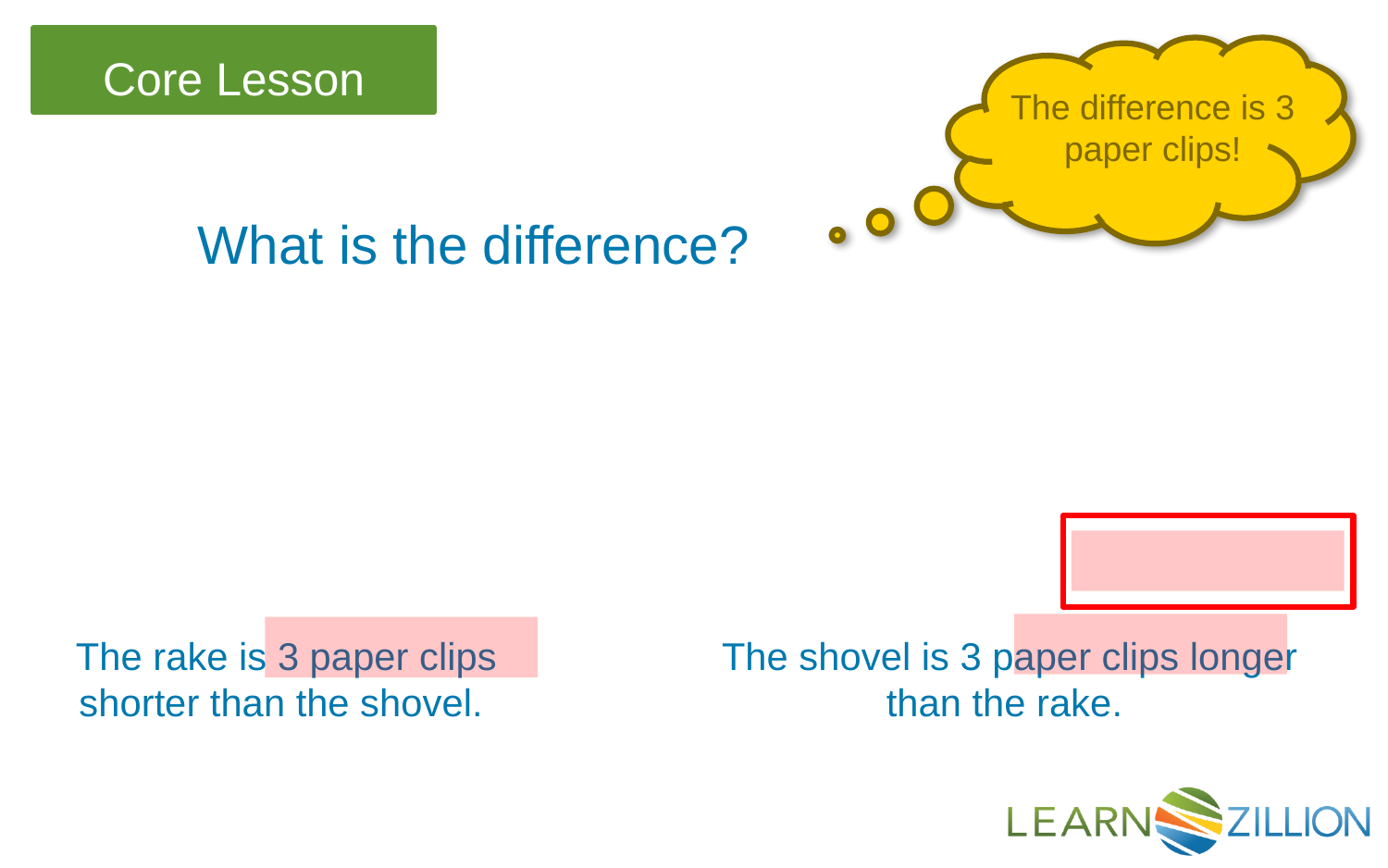

The difference is 3 paper clips!
What is the difference?

The rake is 3 paper clips shorter than the shovel.
The shovel is 3 paper clips longer than the rake.